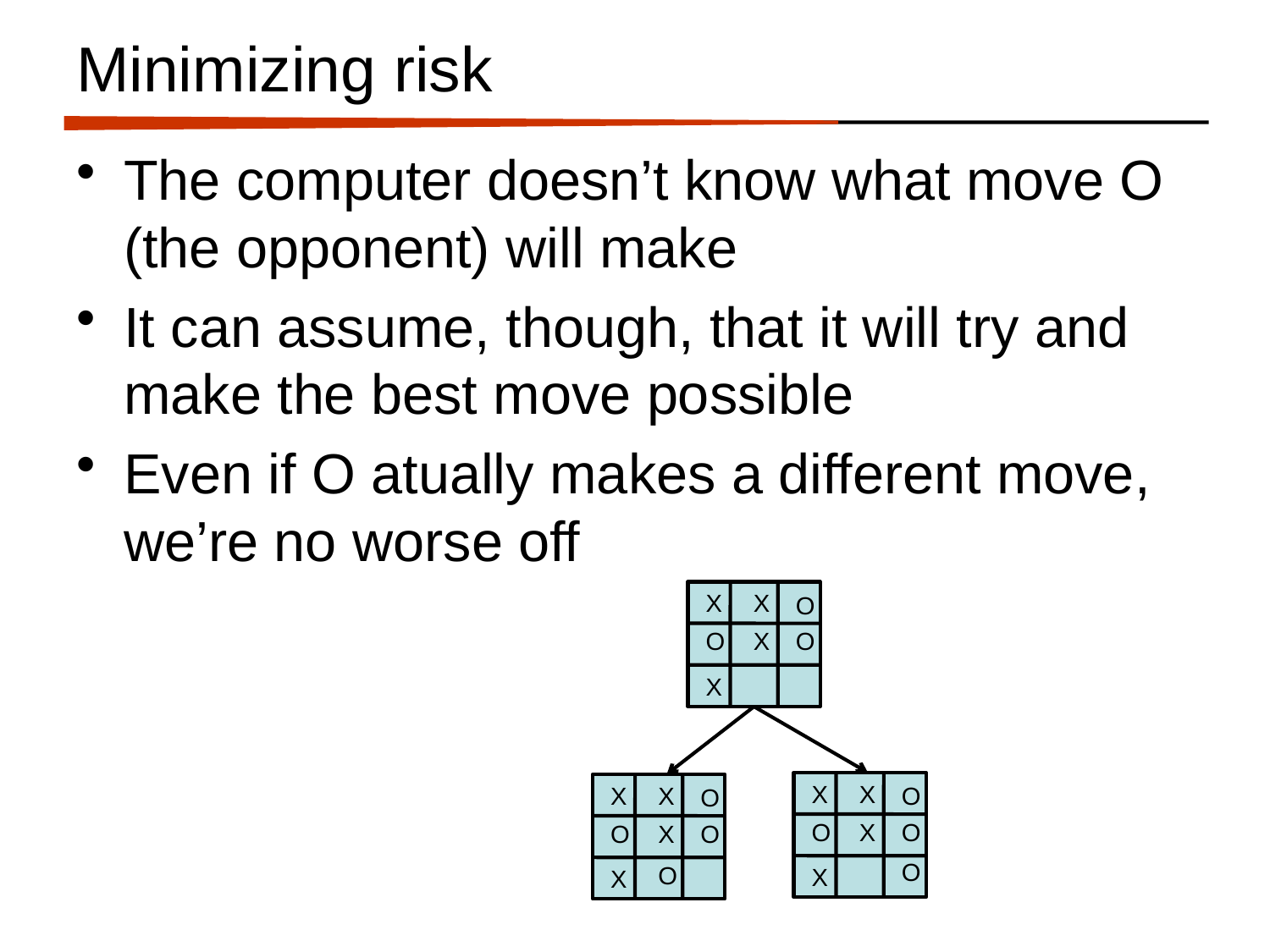

# Minimizing risk
The computer doesn’t know what move O (the opponent) will make
It can assume, though, that it will try and make the best move possible
Even if O atually makes a different move, we’re no worse off

X
X
O
O
X
O
X

X
X

X
X
O
O
O
X
O
O
X
O
O
O
X
X